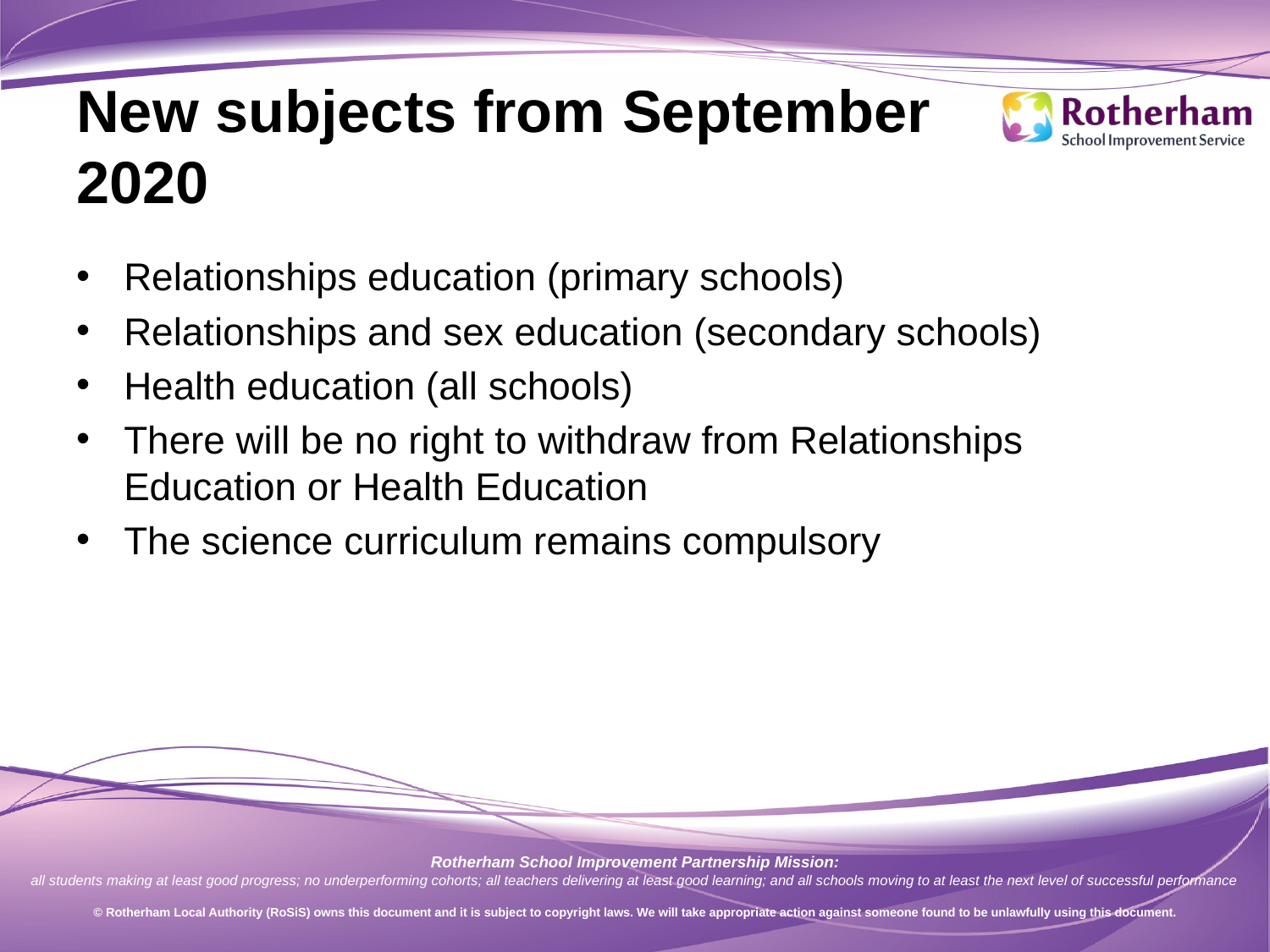

# New subjects from September 2020
Relationships education (primary schools)
Relationships and sex education (secondary schools)
Health education (all schools)
There will be no right to withdraw from Relationships Education or Health Education
The science curriculum remains compulsory